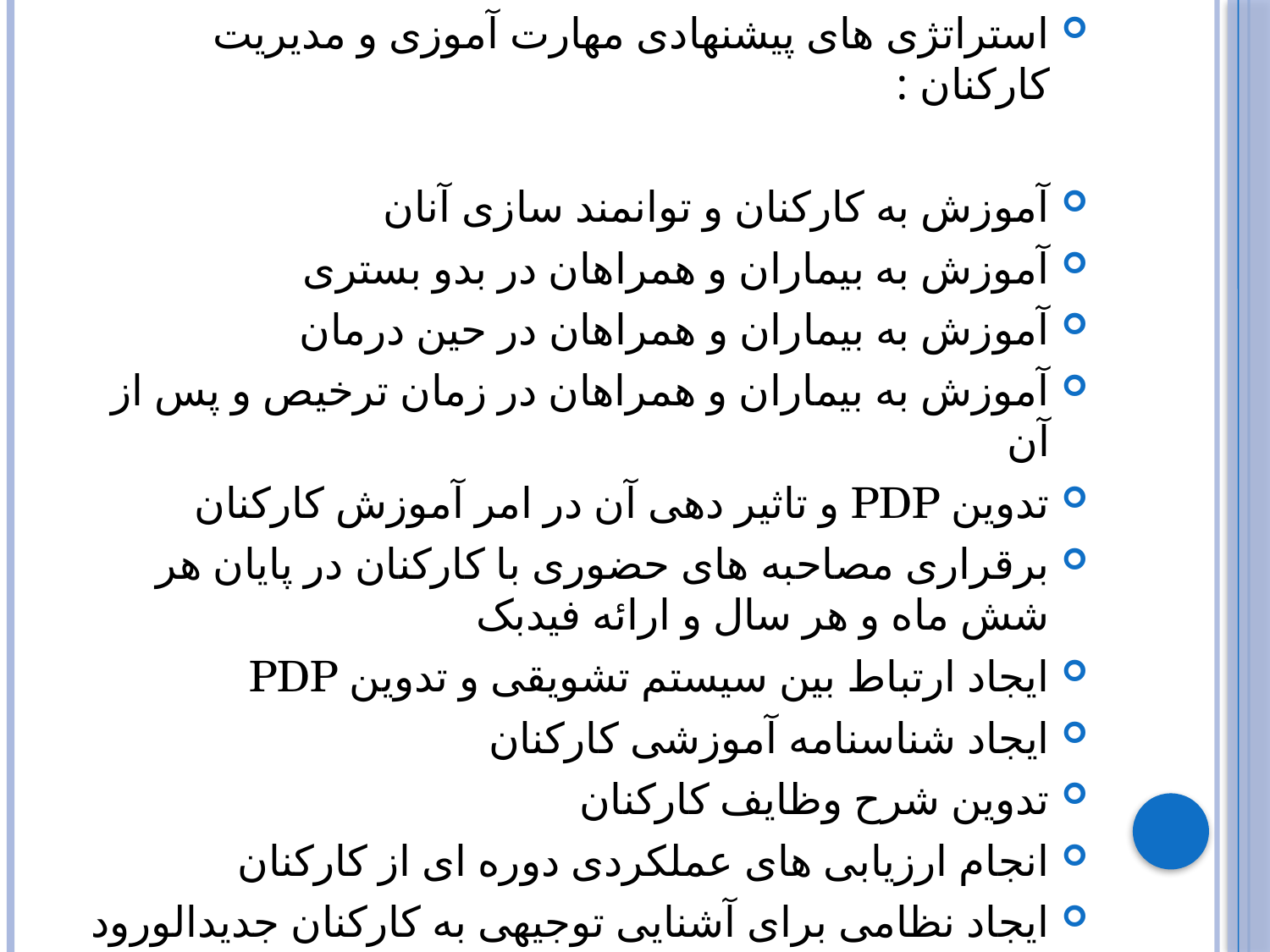

استراتژی های پیشنهادی مهارت آموزی و مدیریت کارکنان :

آموزش به کارکنان و توانمند سازی آنان
آموزش به بیماران و همراهان در بدو بستری
آموزش به بیماران و همراهان در حین درمان
آموزش به بیماران و همراهان در زمان ترخیص و پس از آن
تدوین PDP و تاثیر دهی آن در امر آموزش کارکنان
برقراری مصاحبه های حضوری با کارکنان در پایان هر شش ماه و هر سال و ارائه فیدبک
ایجاد ارتباط بین سیستم تشویقی و تدوین PDP
ایجاد شناسنامه آموزشی کارکنان
تدوین شرح وظایف کارکنان
انجام ارزیابی های عملکردی دوره ای از کارکنان
ایجاد نظامی برای آشنایی توجیهی به کارکنان جدیدالورود
تدوین شرایط احراز پست ها و ردیف ها